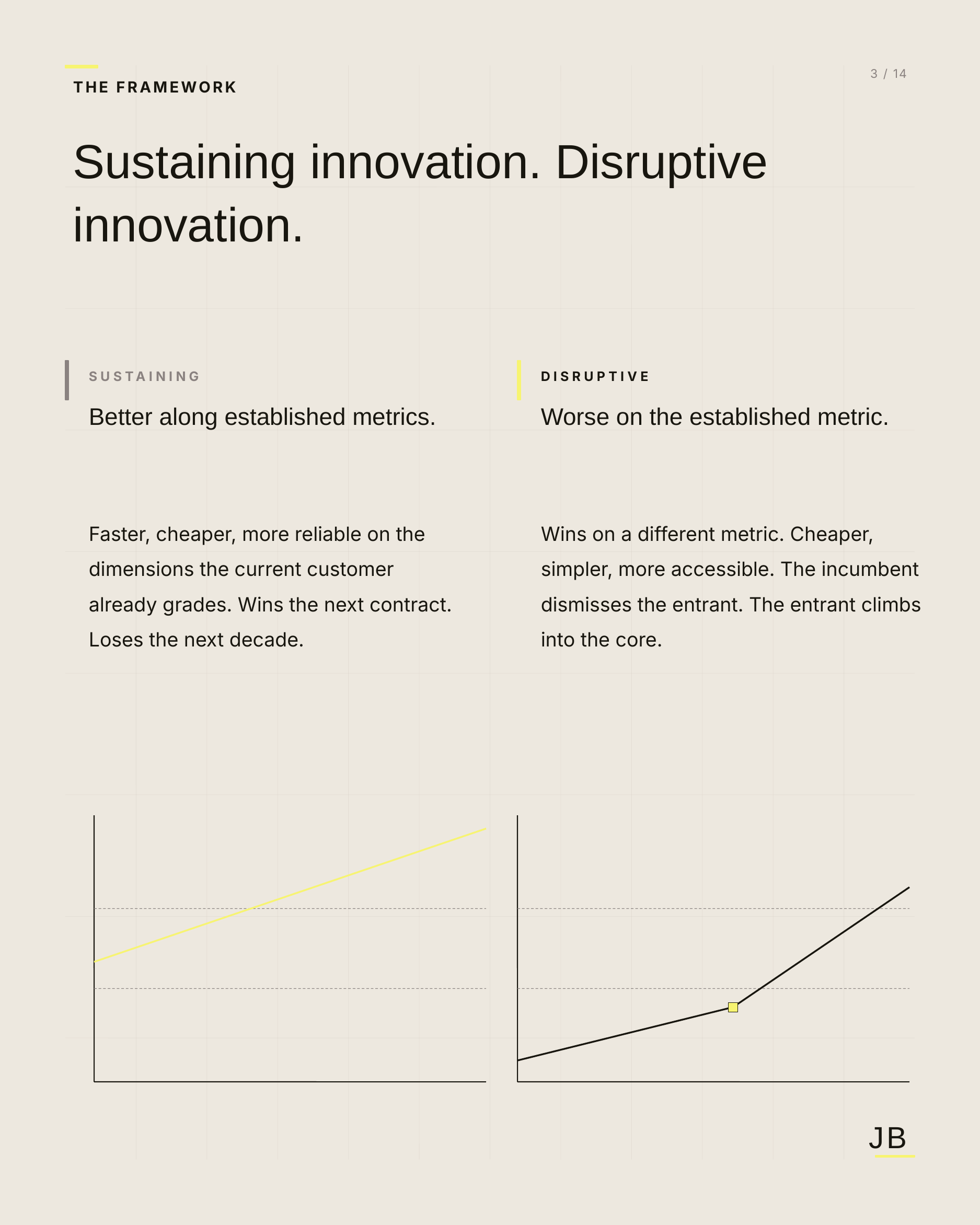

3 / 14

THE FRAMEWORK
Sustaining innovation. Disruptive innovation.

SUSTAINING

DISRUPTIVE
Better along established metrics.
Worse on the established metric.

Faster, cheaper, more reliable on the dimensions the current customer already grades. Wins the next contract. Loses the next decade.
Wins on a different metric. Cheaper, simpler, more accessible. The incumbent dismisses the entrant. The entrant climbs into the core.

JB